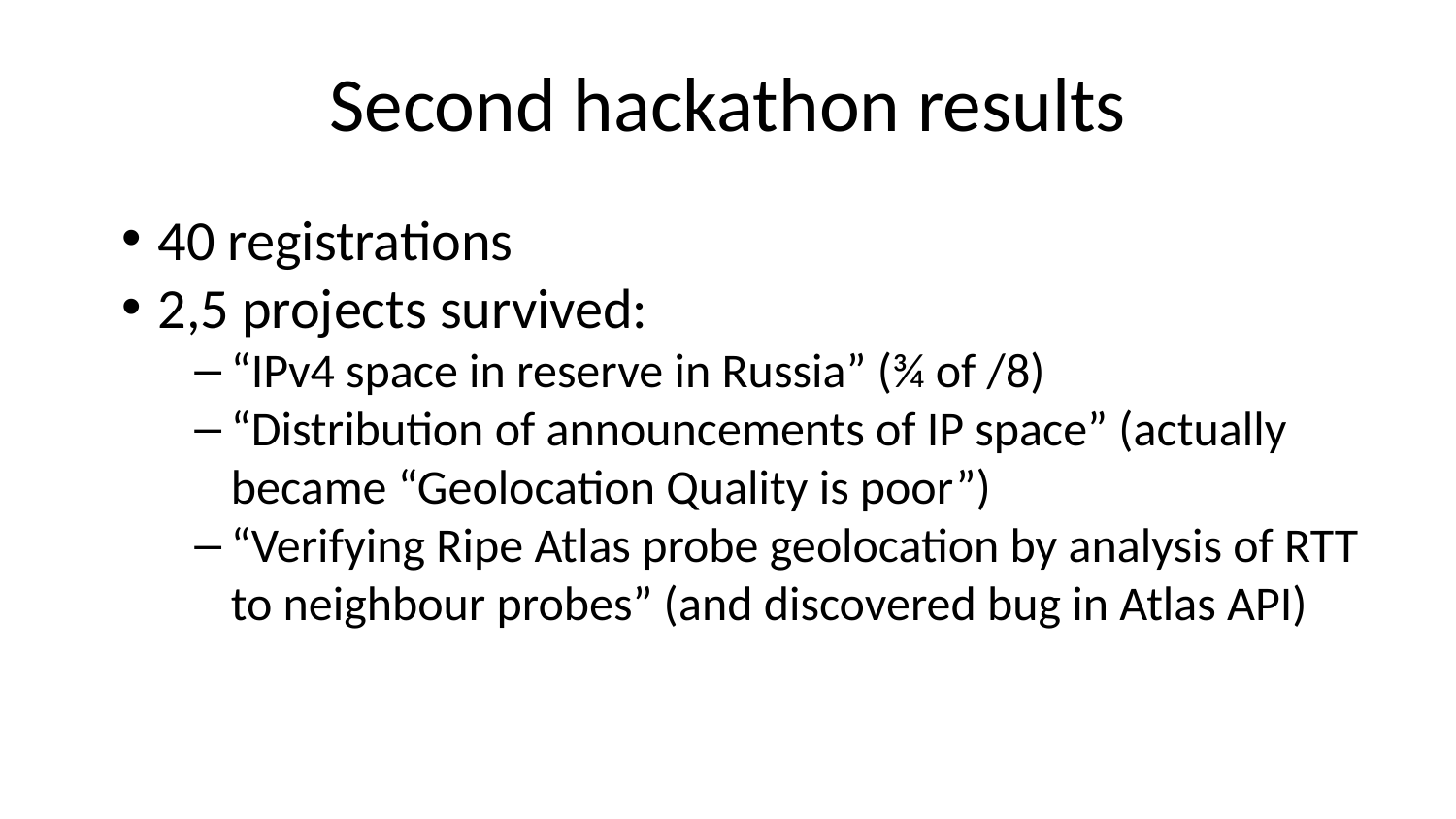

# Second hackathon results
40 registrations
2,5 projects survived:
“IPv4 space in reserve in Russia” (¾ of /8)
“Distribution of announcements of IP space” (actually became “Geolocation Quality is poor”)
“Verifying Ripe Atlas probe geolocation by analysis of RTT to neighbour probes” (and discovered bug in Atlas API)